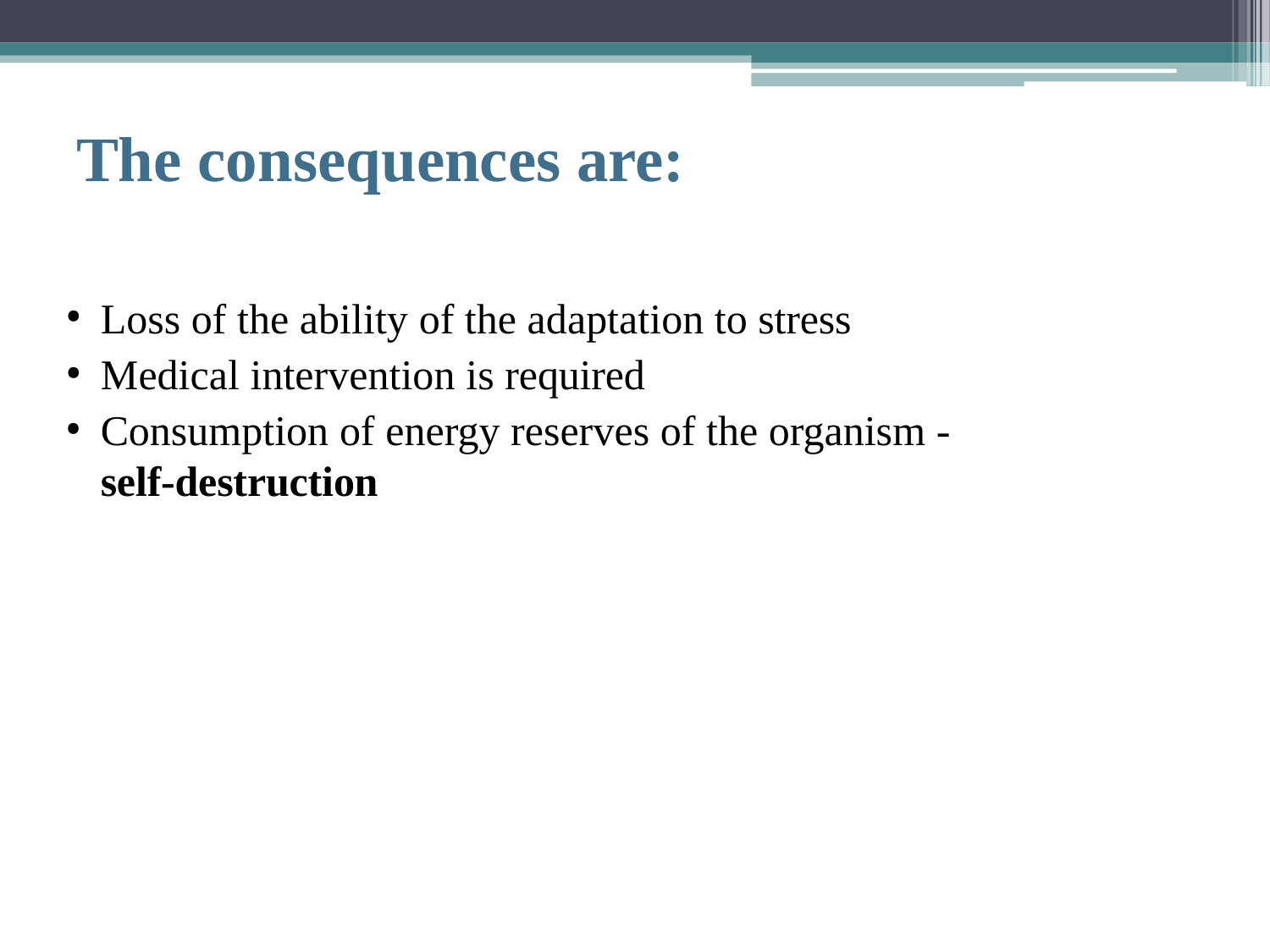

# The consequences are:
Loss of the ability of the adaptation to stress
Medical intervention is required
Consumption of energy reserves of the organism - 	self-destruction